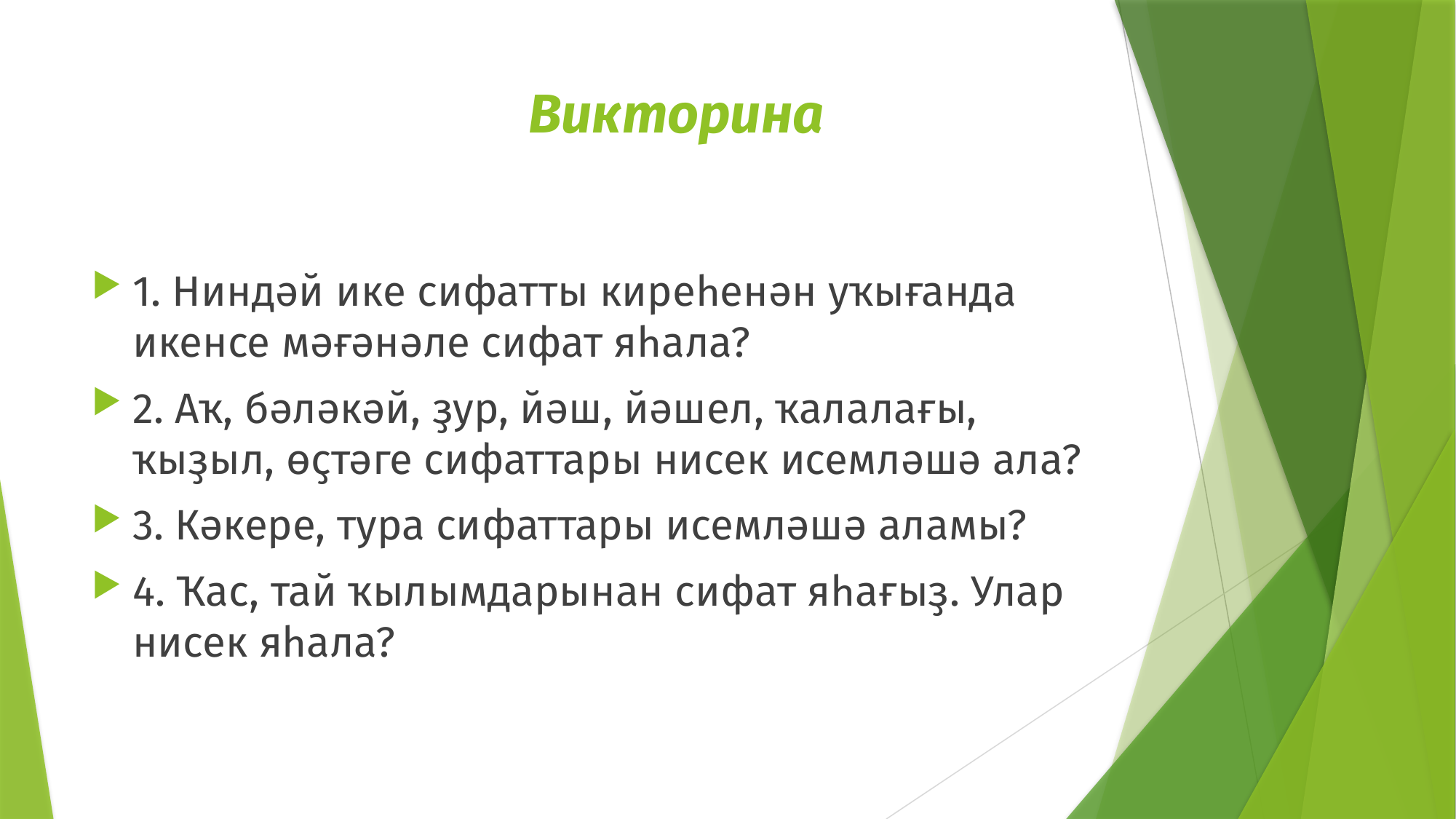

# Викторина
1. Ниндәй ике сифатты киреһенән уҡығанда икенсе мәғәнәле сифат яһала?
2. Аҡ, бәләкәй, ҙур, йәш, йәшел, ҡалалағы, ҡыҙыл, өҫтәге сифаттары нисек исемләшә ала?
3. Кәкере, тура сифаттары исемләшә аламы?
4. Ҡас, тай ҡылымдарынан сифат яһағыҙ. Улар нисек яһала?